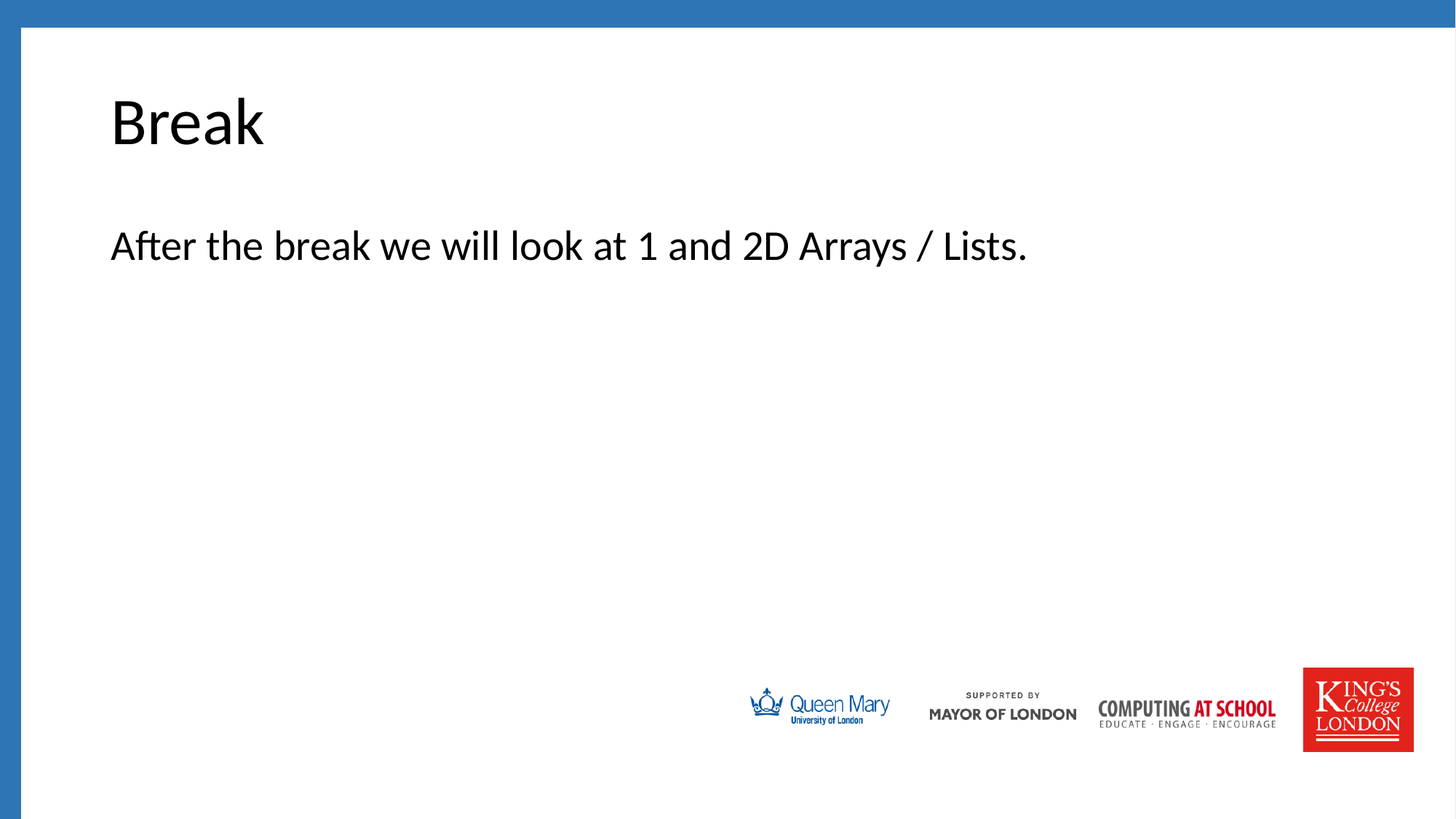

# Break
After the break we will look at 1 and 2D Arrays / Lists.